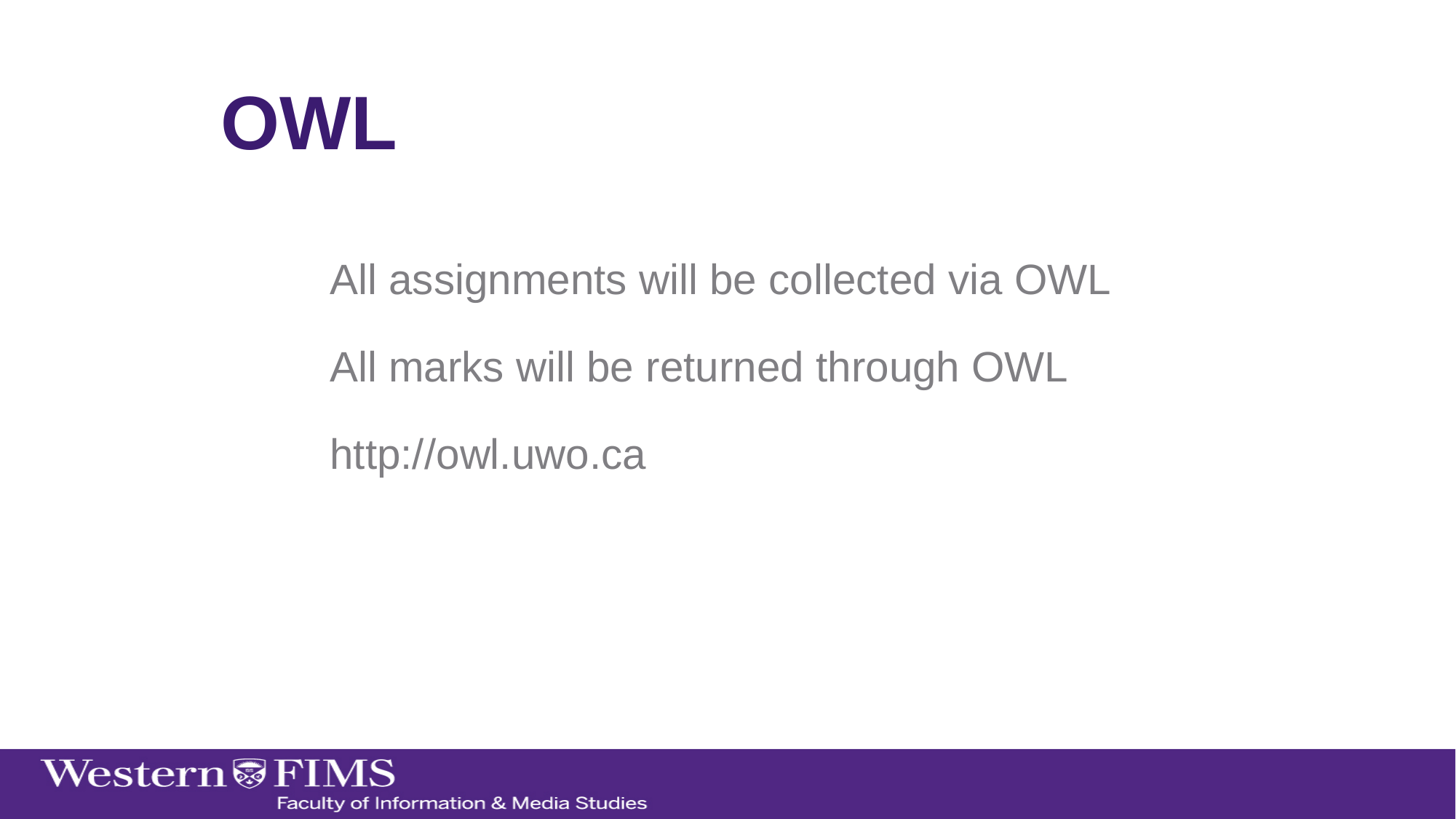

OWL

	All assignments will be collected via OWL
	All marks will be returned through OWL
	http://owl.uwo.ca